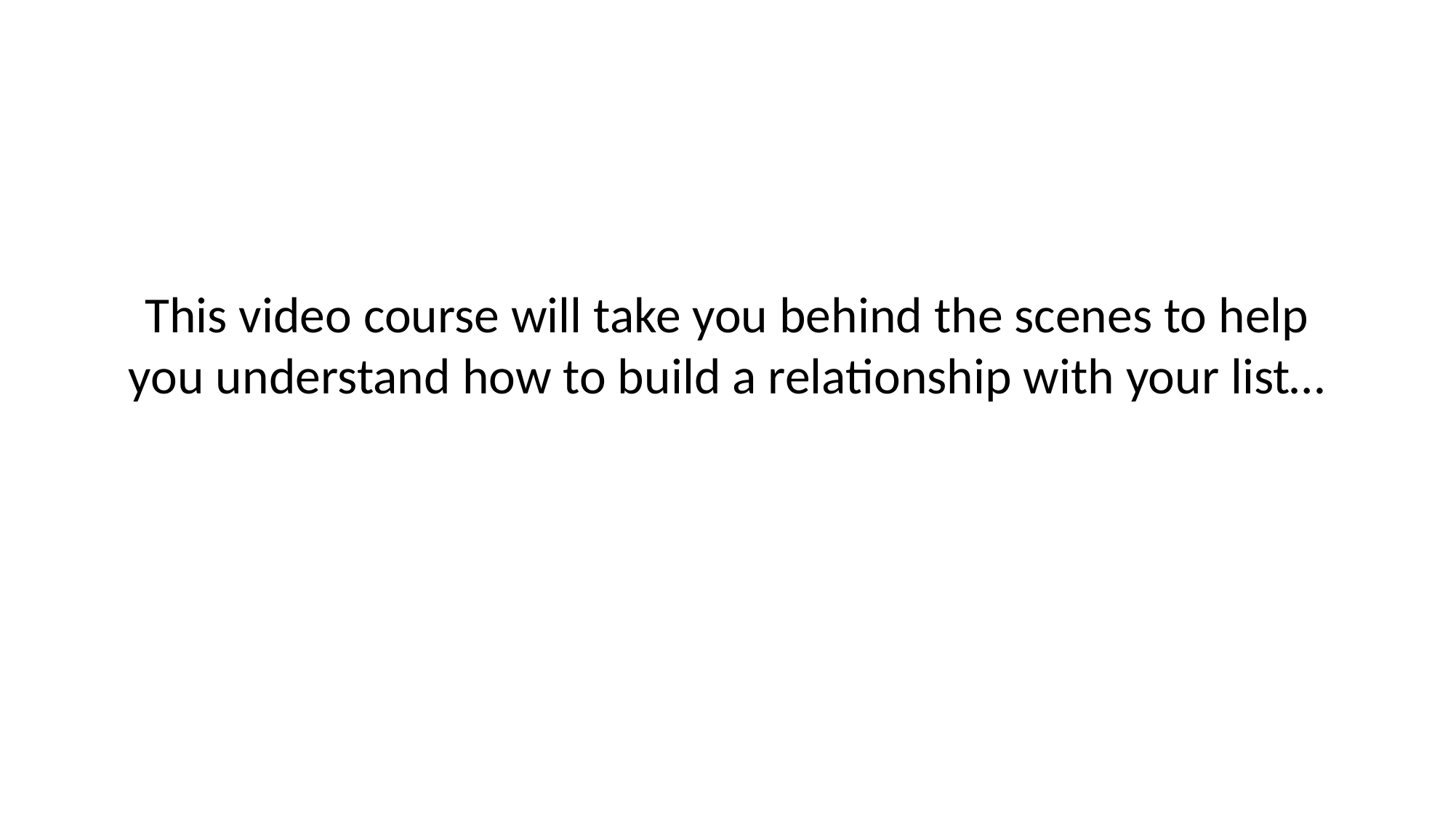

# This video course will take you behind the scenes to help you understand how to build a relationship with your list…